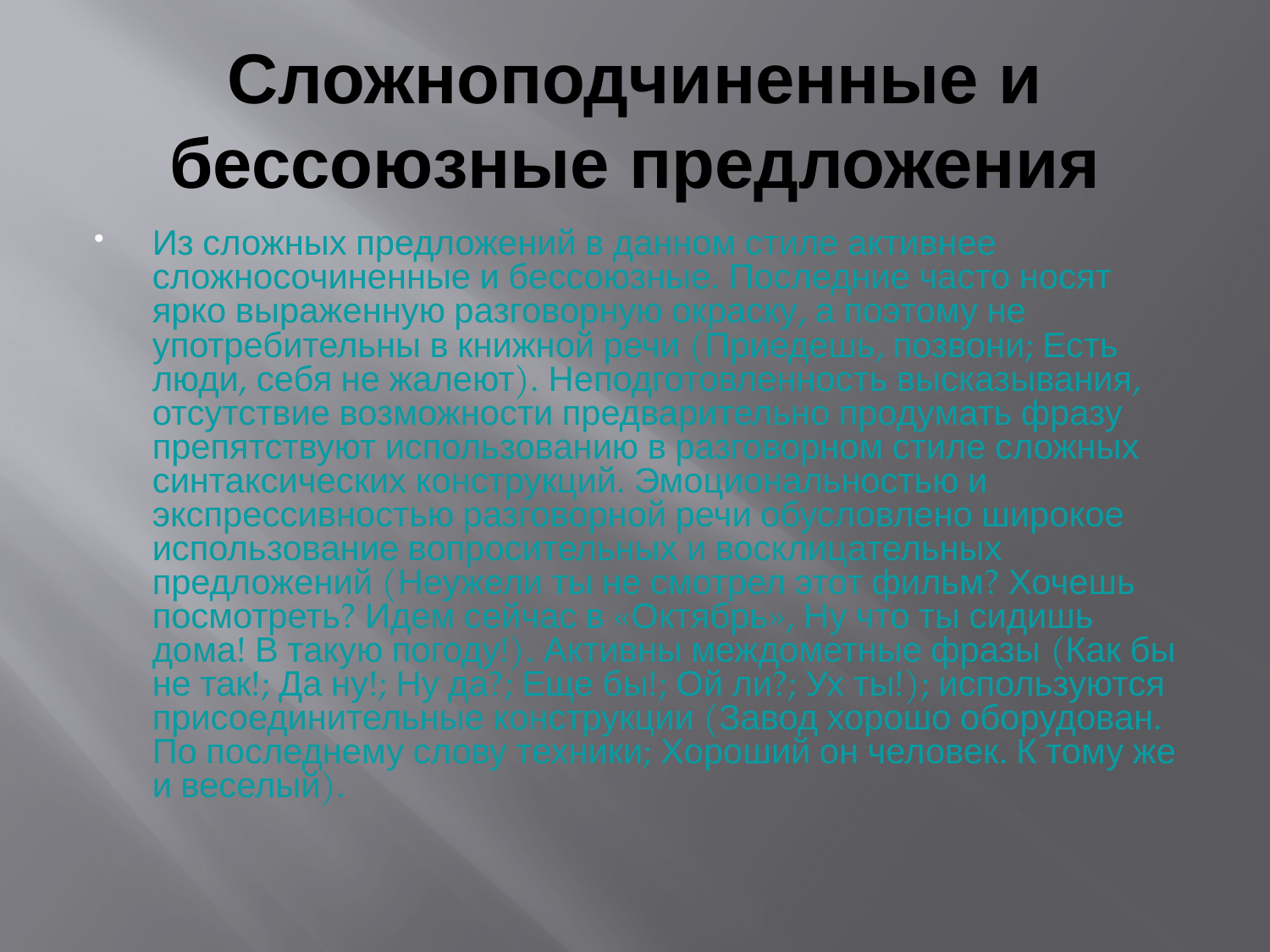

# Сложноподчиненные и бессоюзные предложения
Из сложных предложений в данном стиле активнее сложносочиненные и бессоюзные. Последние часто носят ярко выраженную разговорную окраску, а поэтому не употребительны в книжной речи (Приедешь, позвони; Есть люди, себя не жалеют). Неподготовленность высказывания, отсутствие возможности предварительно продумать фразу препятствуют использованию в разговорном стиле сложных синтаксических конструкций. Эмоциональностью и экспрессивностью разговорной речи обусловлено широкое использование вопросительных и восклицательных предложений (Неужели ты не смотрел этот фильм? Хочешь посмотреть? Идем сейчас в «Октябрь», Ну что ты сидишь дома! В такую погоду!). Активны междометные фразы (Как бы не так!; Да ну!; Ну да?; Еще бы!; Ой ли?; Ух ты!); используются присоединительные конструкции (Завод хорошо оборудован. По последнему слову техники; Хороший он человек. К тому же и веселый).